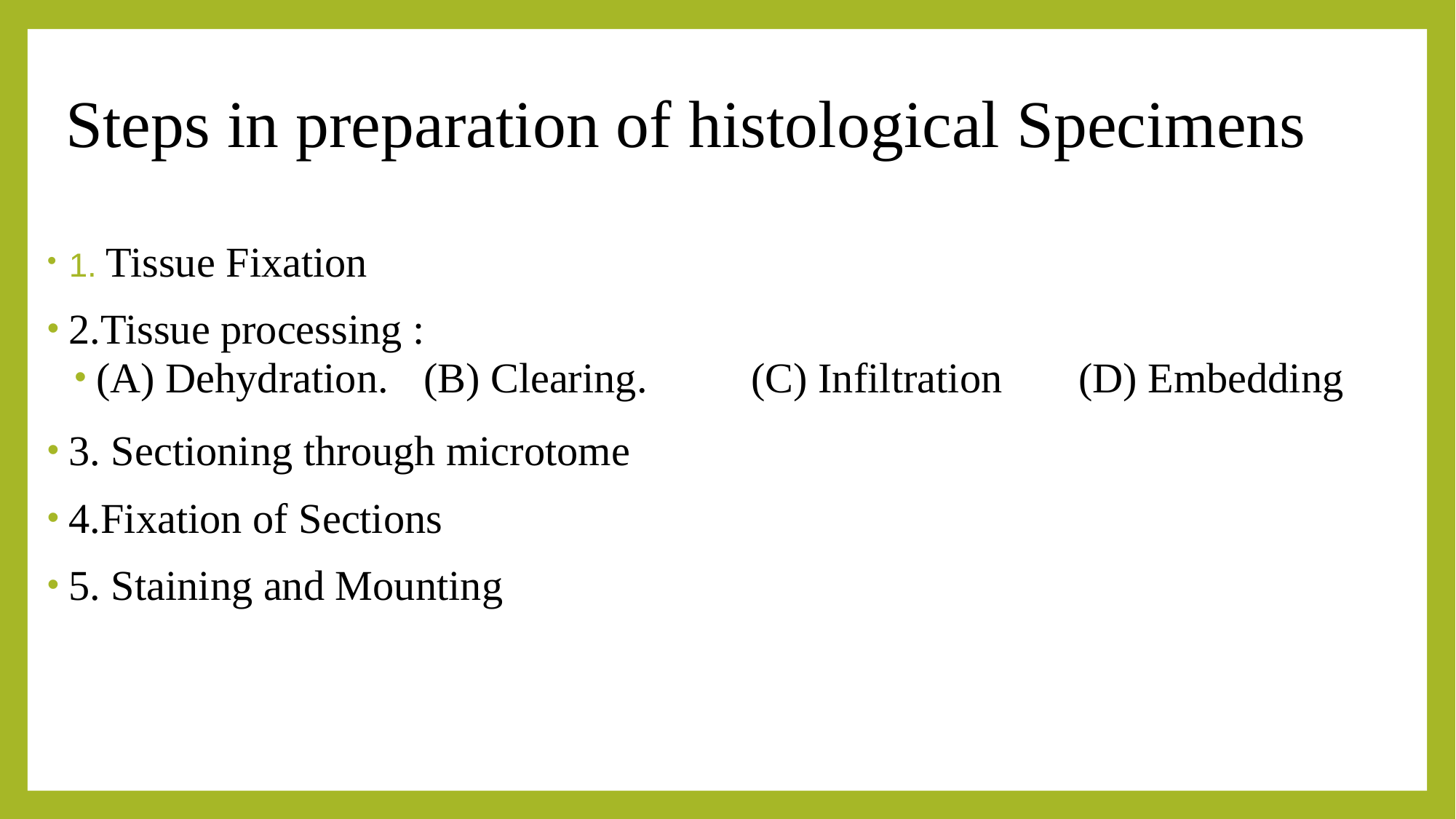

# Steps in preparation of histological Specimens
1. Tissue Fixation
2.Tissue processing :
(A) Dehydration. 	(B) Clearing. 	(C) Infiltration 	(D) Embedding
3. Sectioning through microtome
4.Fixation of Sections
5. Staining and Mounting